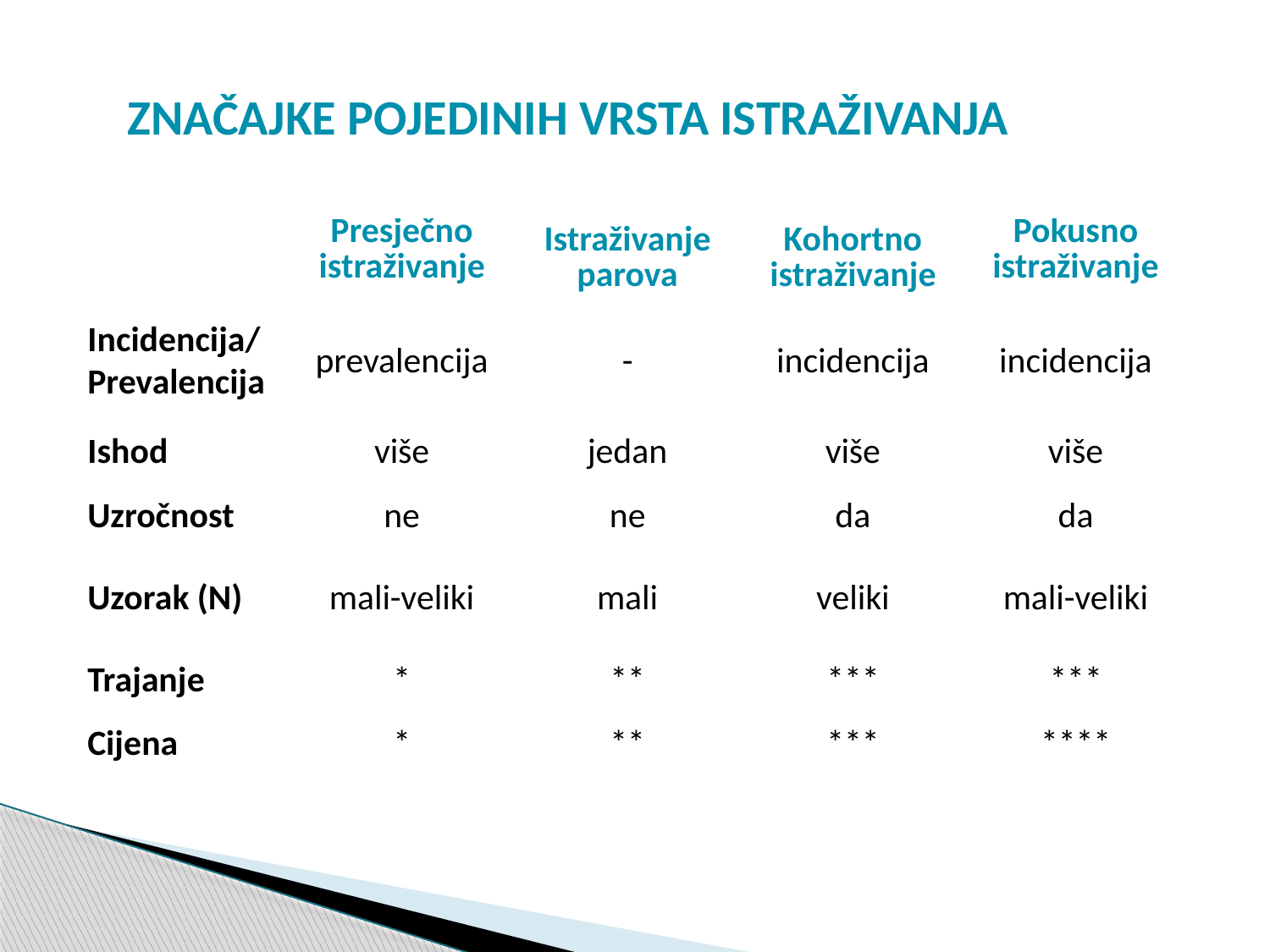

# ZNAČAJKE POJEDINIH VRSTA ISTRAŽIVANJA
|  | Presječno istraživanje | Istraživanje parova | Kohortno istraživanje | Pokusno istraživanje |
| --- | --- | --- | --- | --- |
| Incidencija/ Prevalencija | prevalencija | - | incidencija | incidencija |
| Ishod | više | jedan | više | više |
| Uzročnost | ne | ne | da | da |
| Uzorak (N) | mali-veliki | mali | veliki | mali-veliki |
| Trajanje | \* | \*\* | \*\*\* | \*\*\* |
| Cijena | \* | \*\* | \*\*\* | \*\*\*\* |